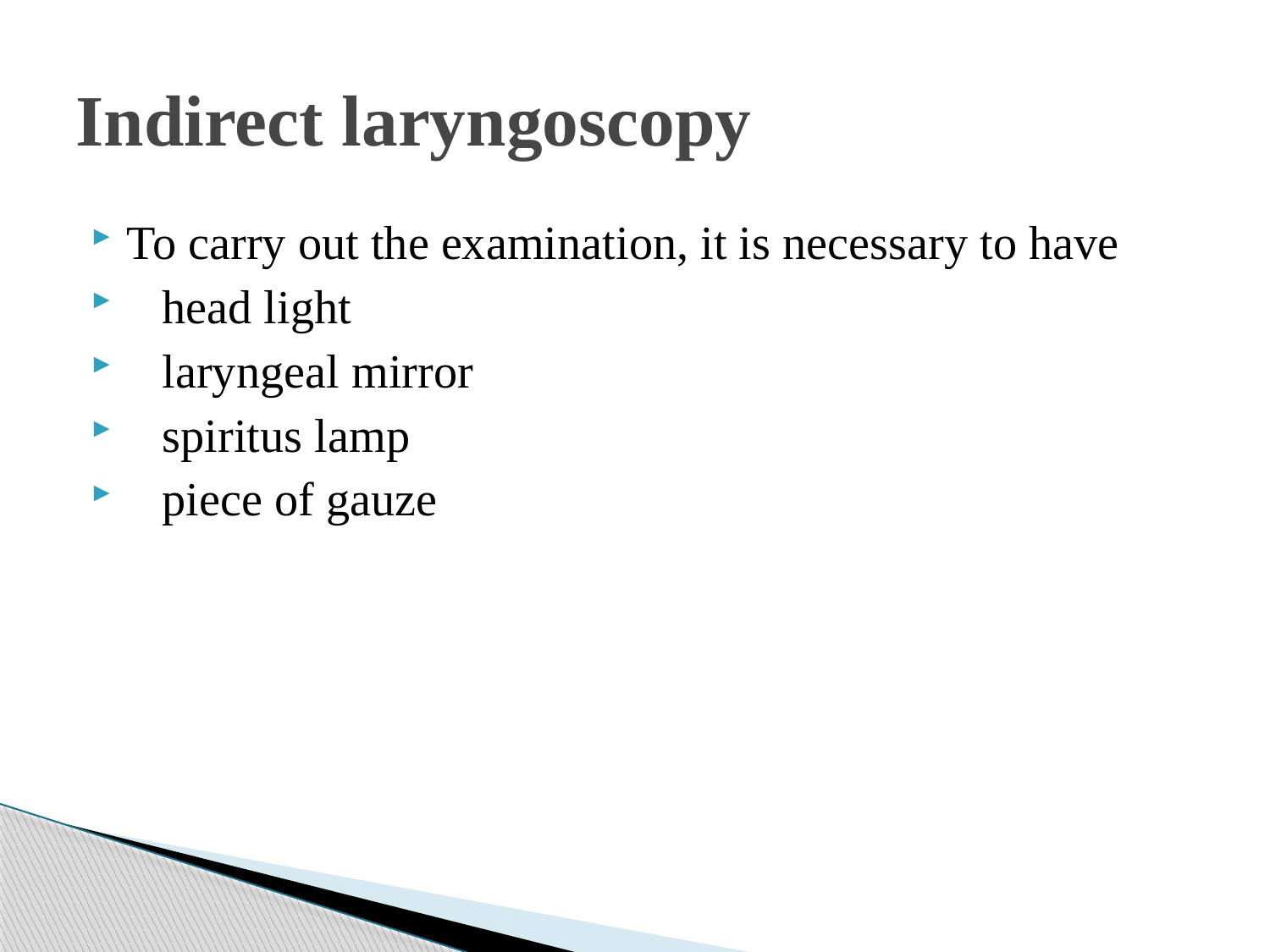

# Indirect laryngoscopy
To carry out the examination, it is necessary to have
   head light
   laryngeal mirror
   spiritus lamp
   piece of gauze